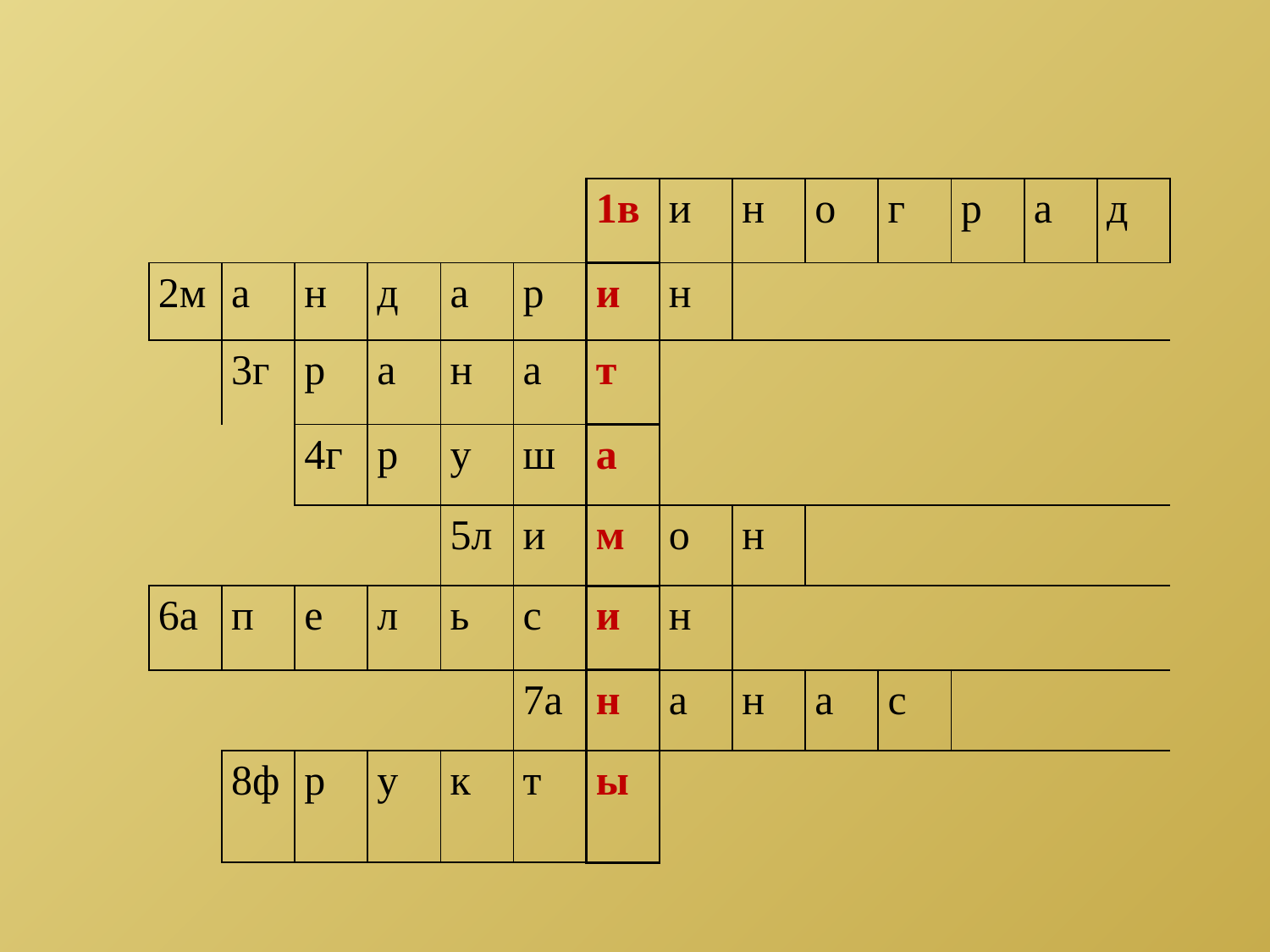

#
|  |  |  |  |  |  | 1в | и | н | о | г | р | а | д |
| --- | --- | --- | --- | --- | --- | --- | --- | --- | --- | --- | --- | --- | --- |
| 2м | а | н | д | а | р | и | н |  |  |  |  |  |  |
|  | 3г | р | а | н | а | т |  |  |  |  |  |  |  |
|  |  | 4г | р | у | ш | а |  |  |  |  |  |  |  |
|  |  |  |  | 5л | и | м | о | н |  |  |  |  |  |
| 6а | п | е | л | ь | с | и | н |  |  |  |  |  |  |
|  |  |  |  |  | 7а | н | а | н | а | с |  |  |  |
|  | 8ф | р | у | к | т | ы |  |  |  |  |  |  |  |